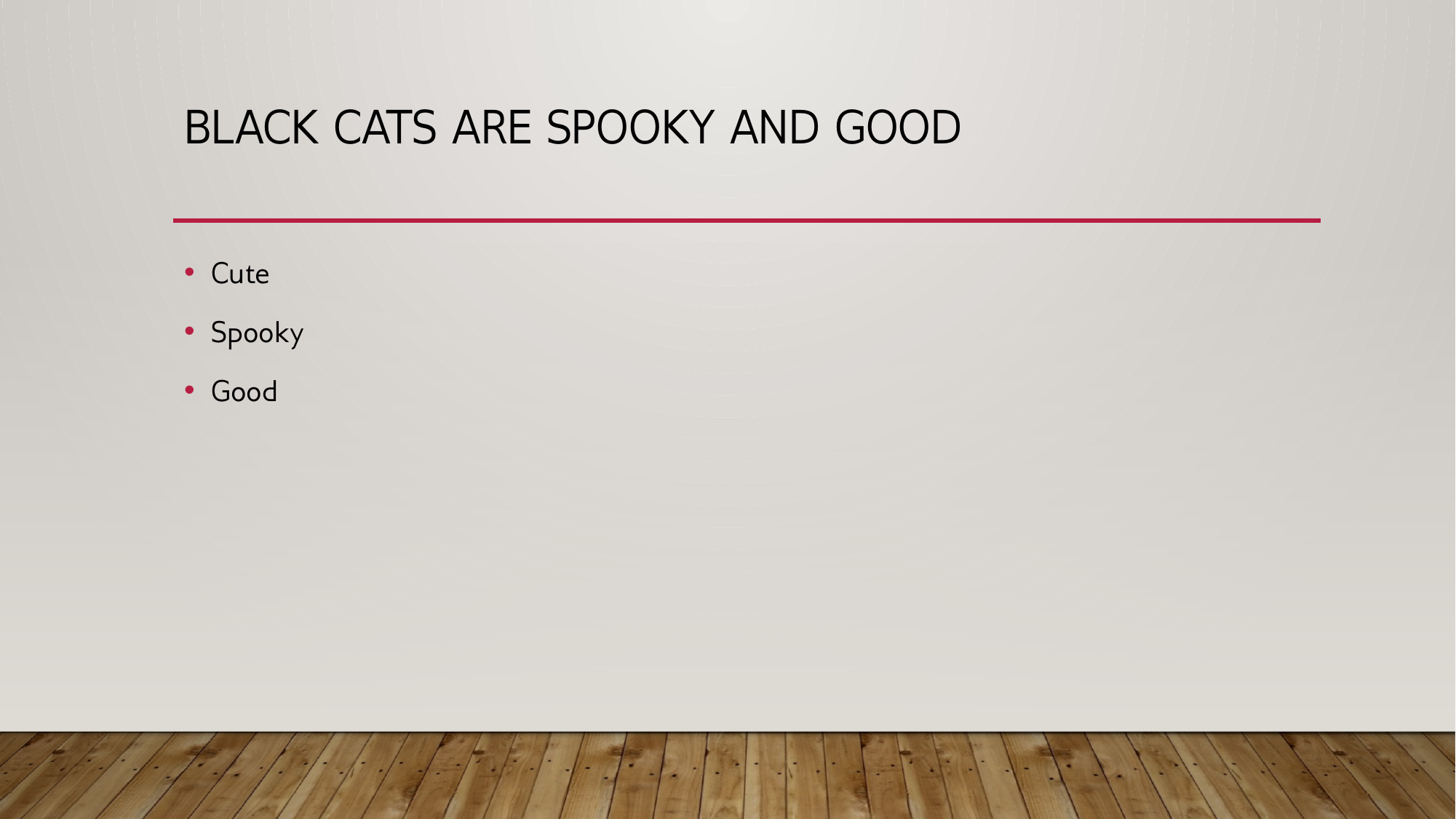

# Black cats are spooky and good
Cute
Spooky
Good